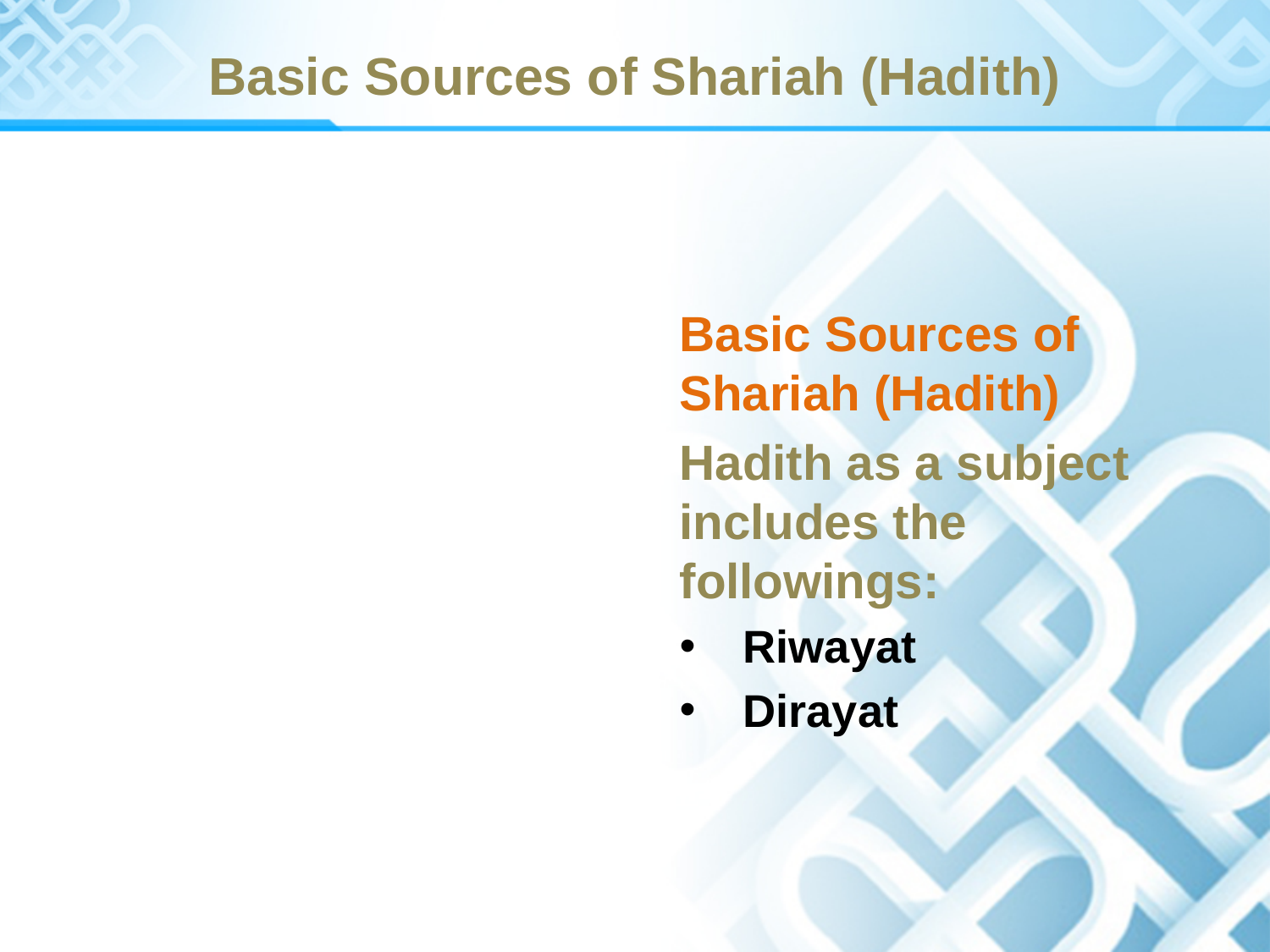

Basic Sources of Shariah (Hadith)
Basic Sources of Shariah (Hadith)
Hadith as a subject includes the followings:
Riwayat
Dirayat